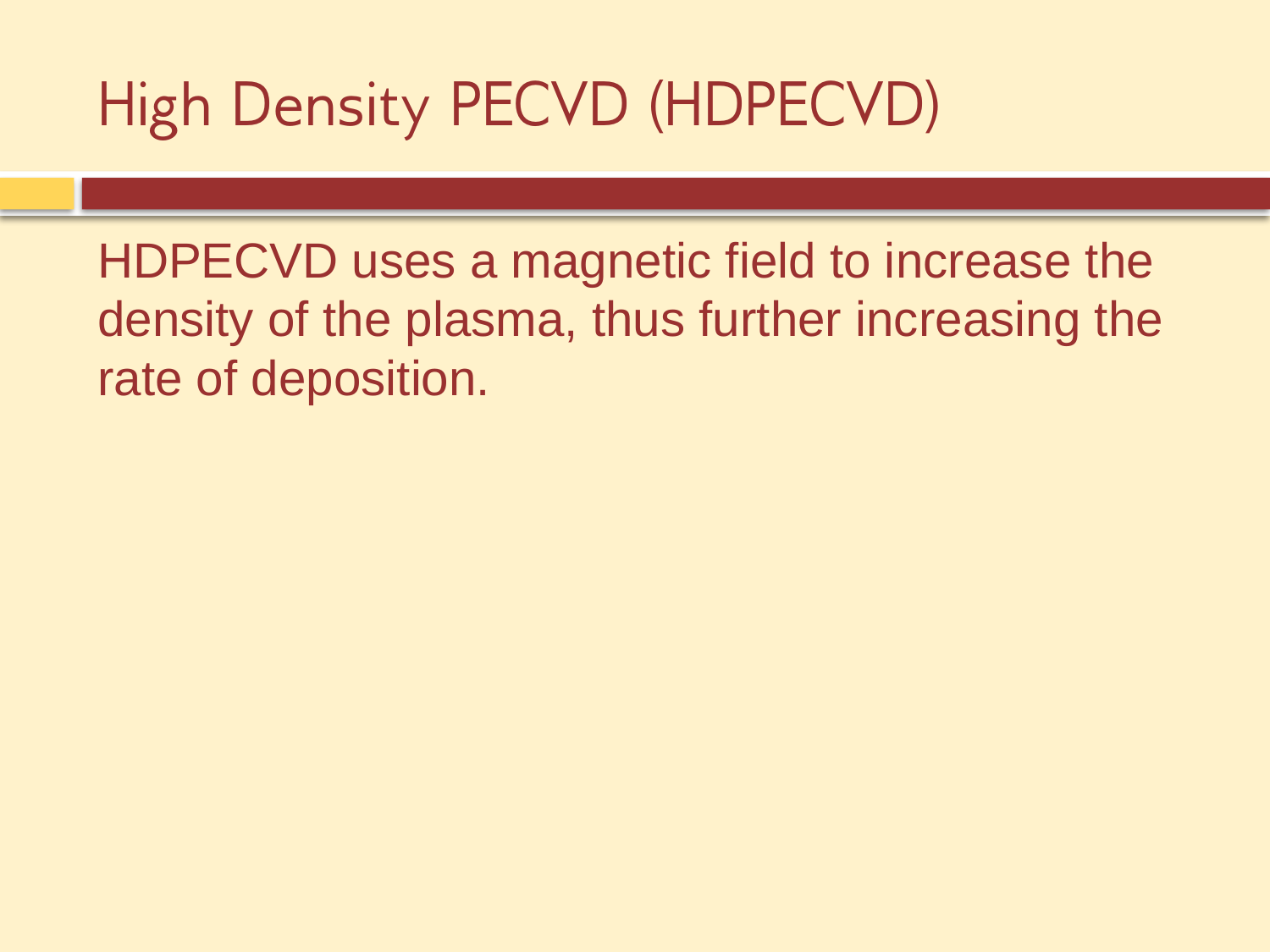

# High Density PECVD (HDPECVD)
HDPECVD uses a magnetic field to increase the density of the plasma, thus further increasing the rate of deposition.